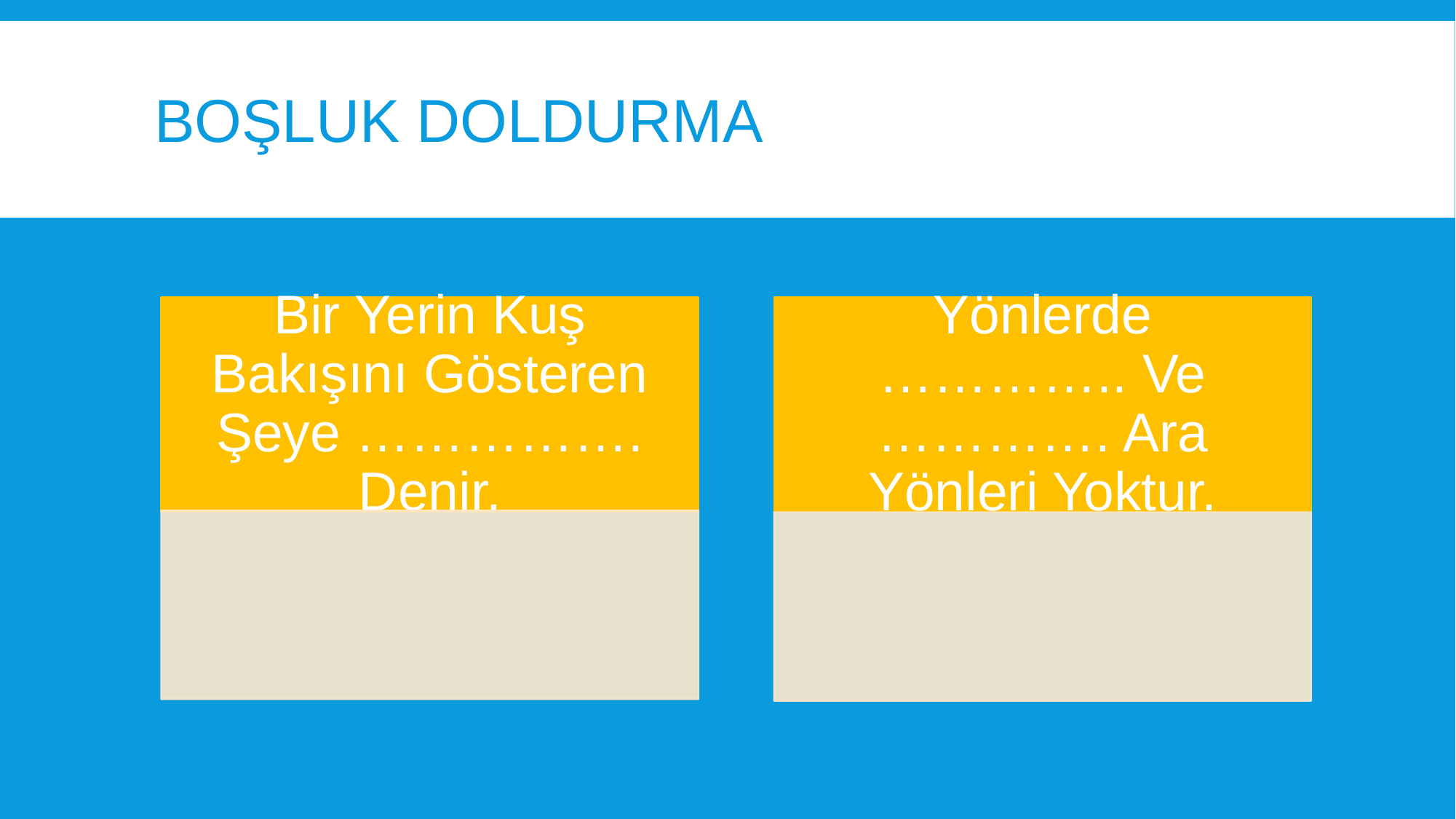

# Boşluk doldurma
Bir Yerin Kuş Bakışını Gösteren Şeye ……………. Denir.
Yönlerde ………….. Ve …………. Ara Yönleri Yoktur.